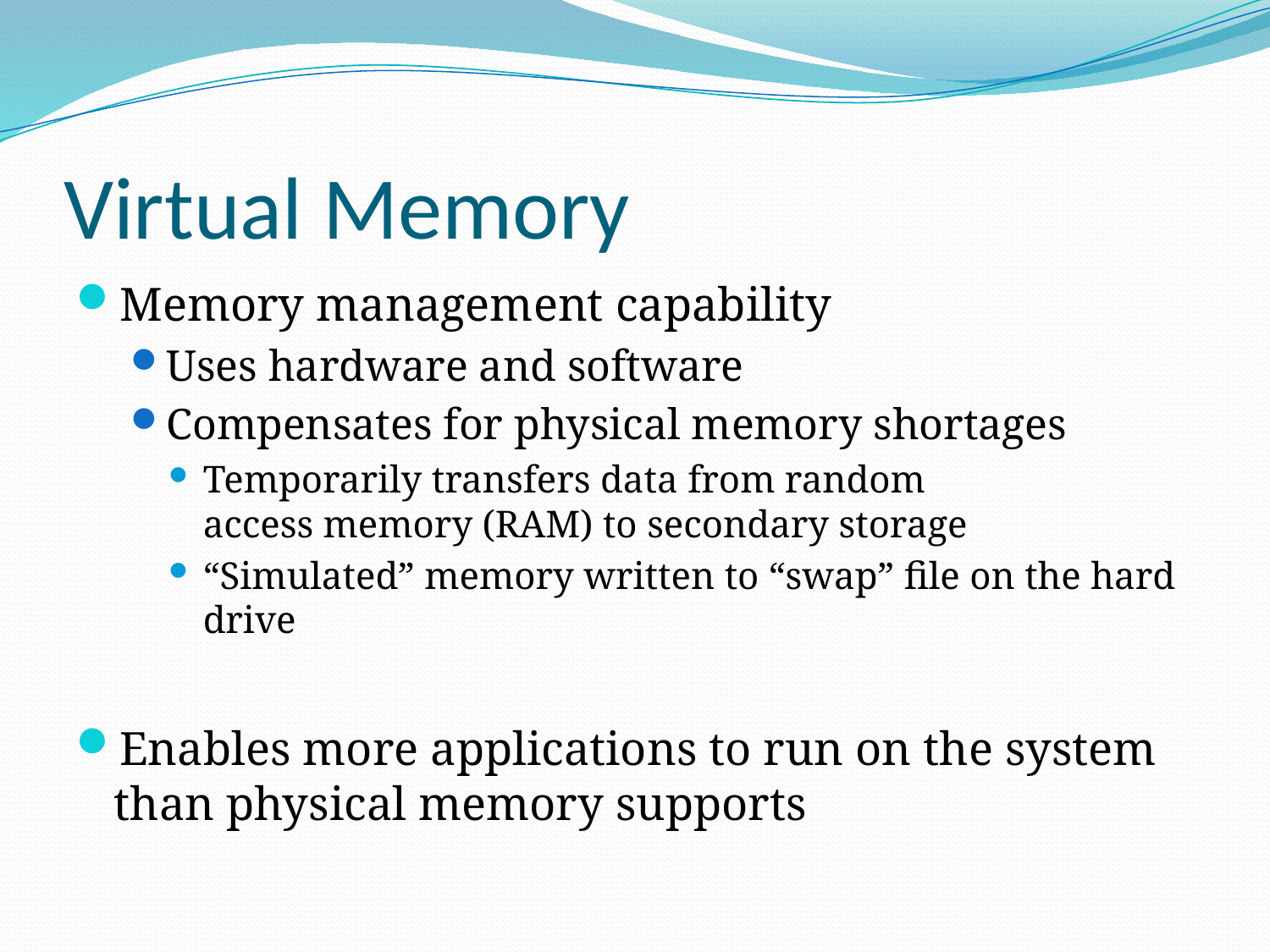

# Virtual Memory
Memory management capability
Uses hardware and software
Compensates for physical memory shortages
Temporarily transfers data from random access memory (RAM) to secondary storage
“Simulated” memory written to “swap” file on the hard drive

Enables more applications to run on the system than physical memory supports